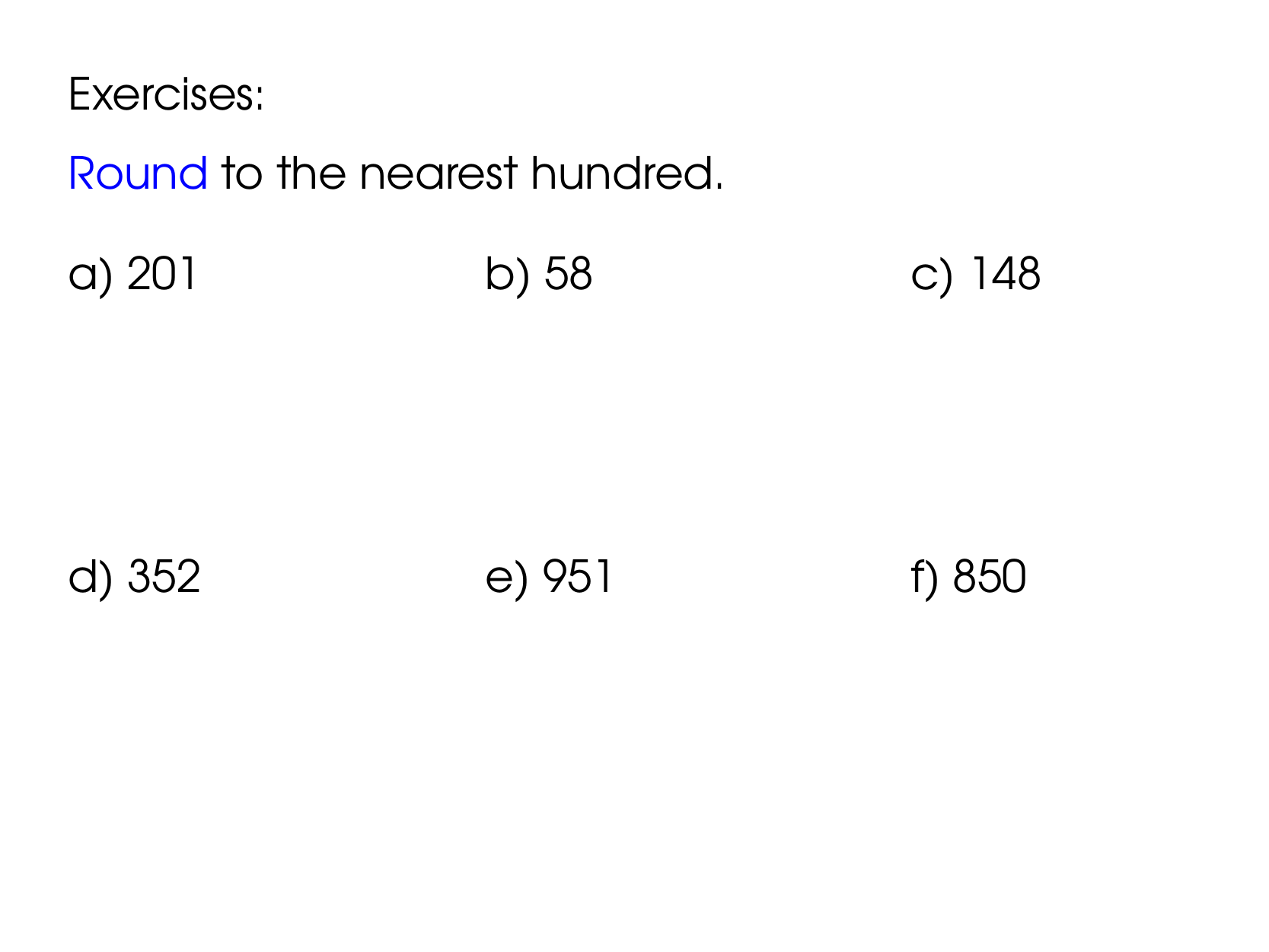

Exercises:
Round to the nearest hundred.
a) 201
b) 58
c) 148
d) 352
e) 951
f) 850